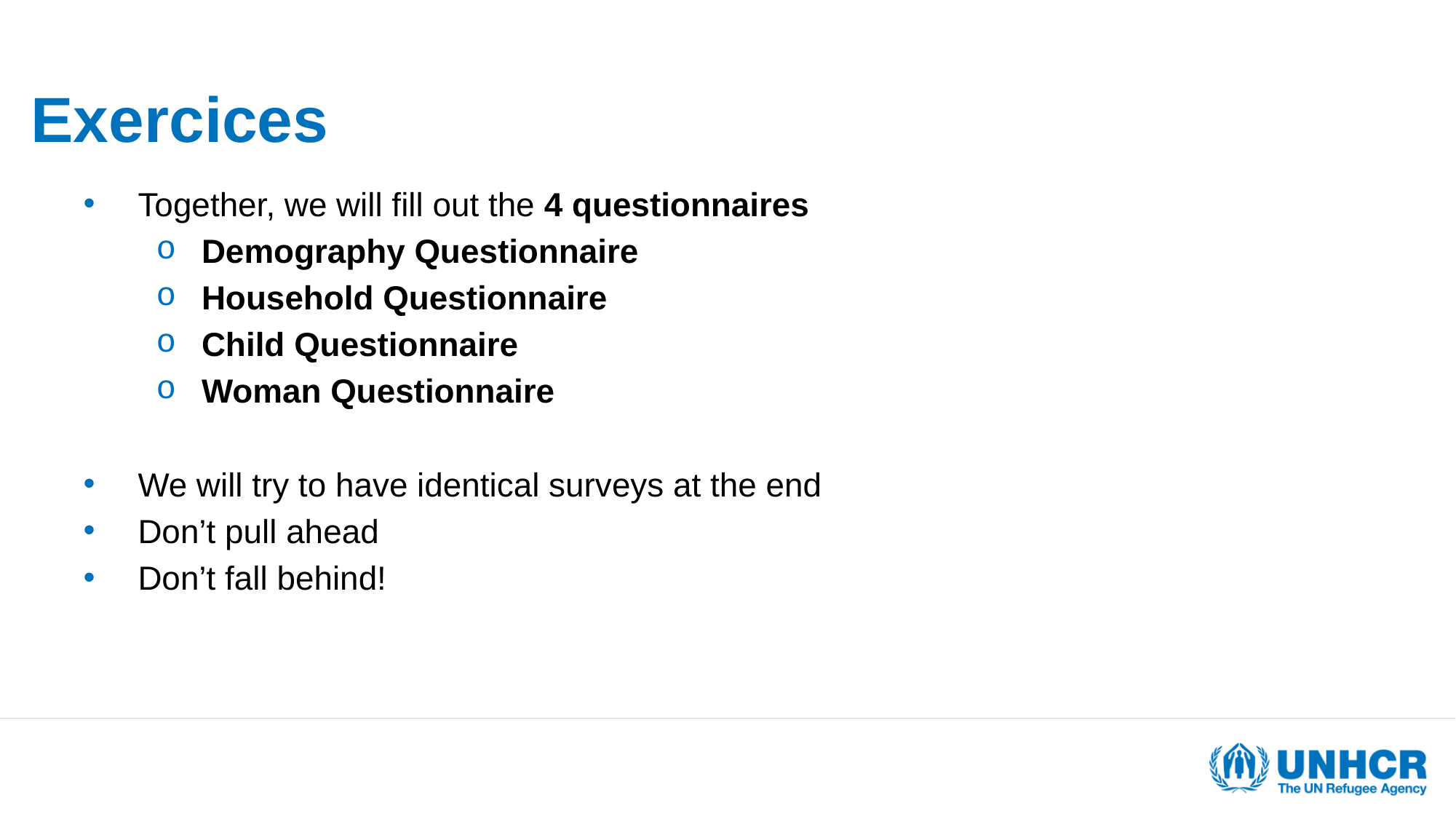

Exercices
Together, we will fill out the 4 questionnaires
Demography Questionnaire
Household Questionnaire
Child Questionnaire
Woman Questionnaire

We will try to have identical surveys at the end
Don’t pull ahead
Don’t fall behind!